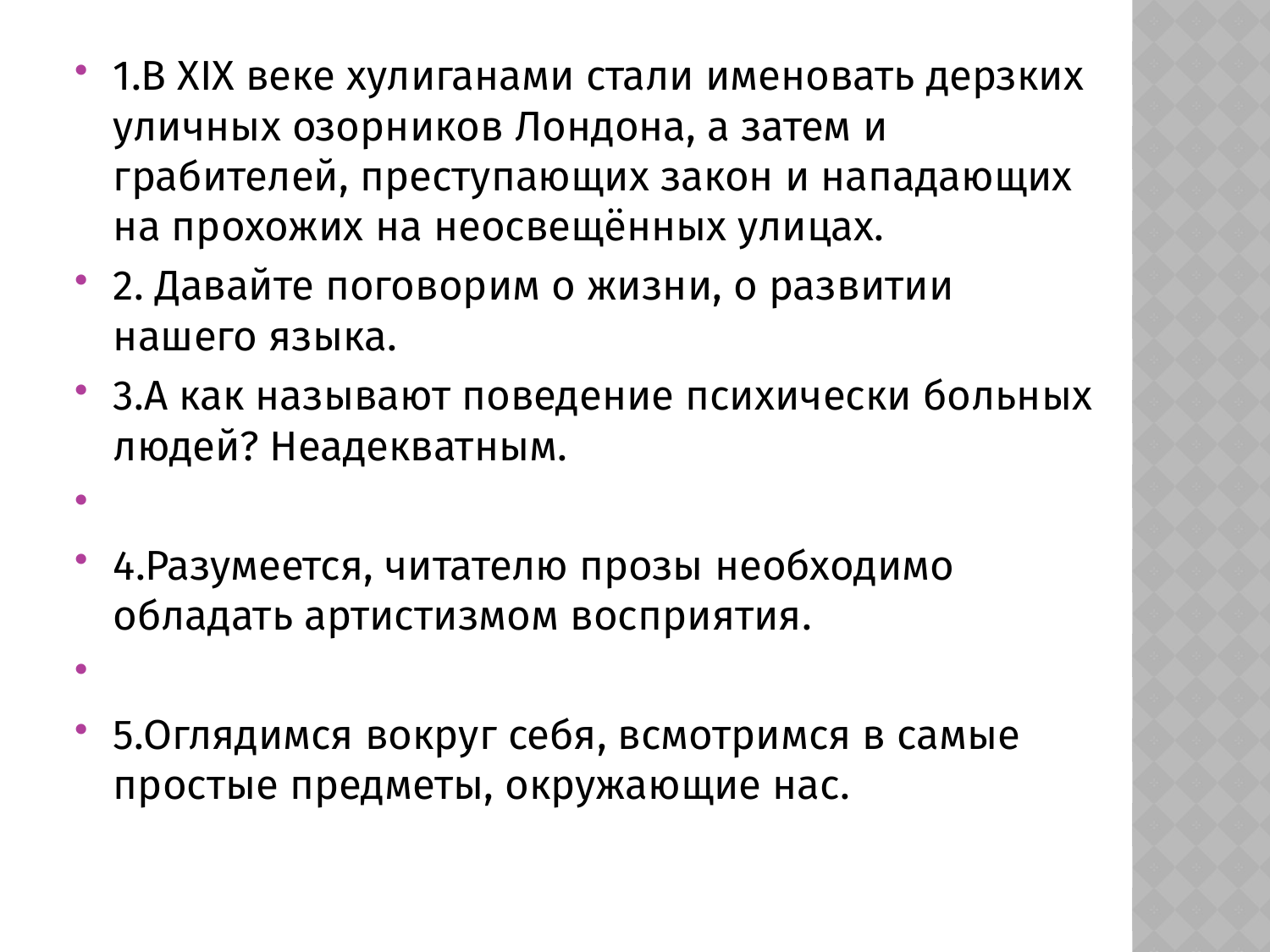

1.В XIX веке хулиганами стали именовать дерзких уличных озорников Лондона, а затем и грабителей, преступающих закон и нападающих на прохожих на неосвещённых улицах.
2. Давайте поговорим о жизни, о развитии нашего языка.
3.А как называют поведение психически больных людей? Неадекватным.

4.Разумеется, читателю прозы необходимо обладать артистизмом восприятия.

5.Оглядимся вокруг себя, всмотримся в самые простые предметы, окружающие нас.

#